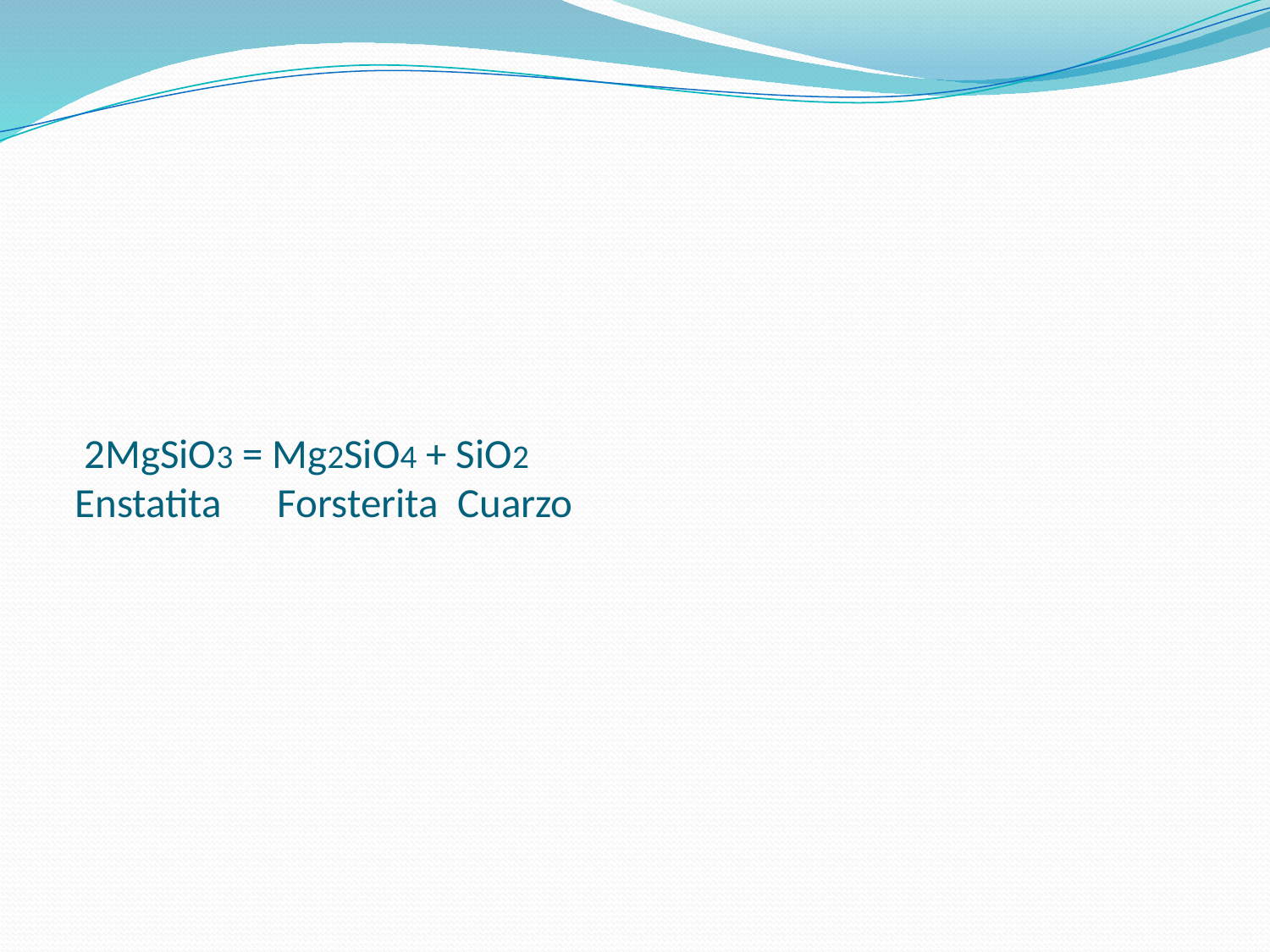

# 2MgSiO3 = Mg2SiO4 + SiO2 Enstatita      Forsterita  Cuarzo